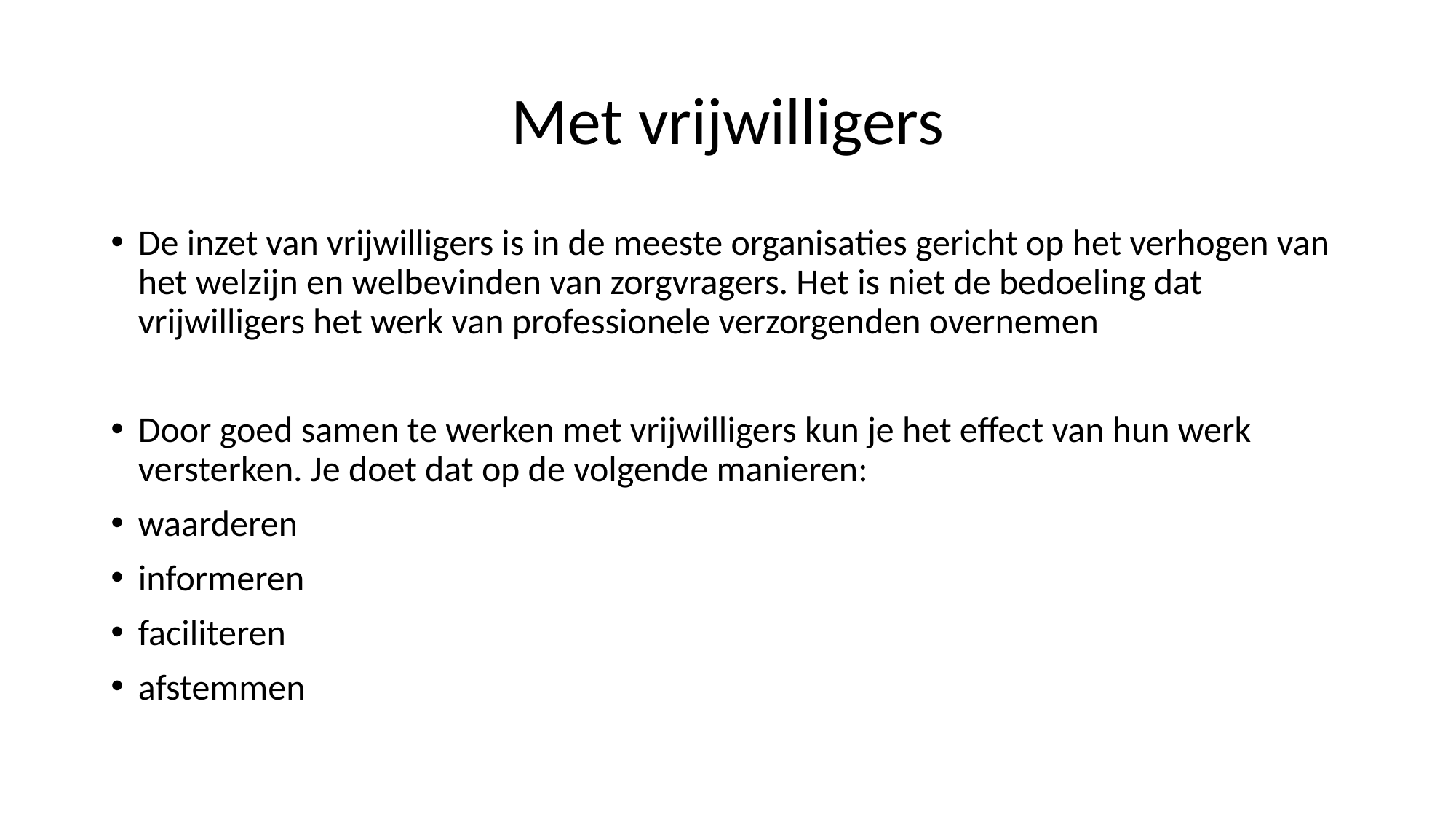

# Met vrijwilligers
De inzet van vrijwilligers is in de meeste organisaties gericht op het verhogen van het welzijn en welbevinden van zorgvragers. Het is niet de bedoeling dat vrijwilligers het werk van professionele verzorgenden overnemen

Door goed samen te werken met vrijwilligers kun je het effect van hun werk versterken. Je doet dat op de volgende manieren:
waarderen
informeren
faciliteren
afstemmen